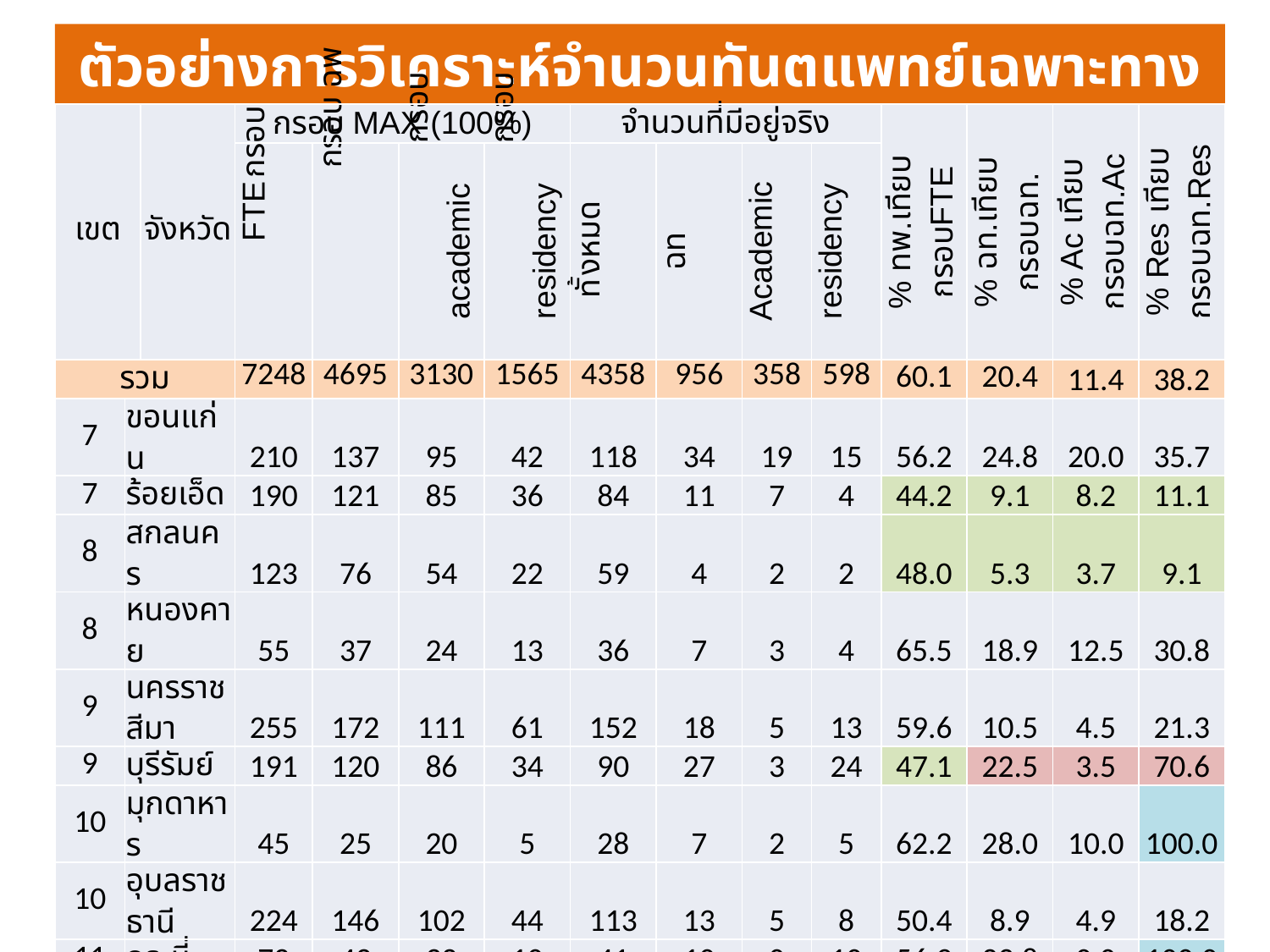

ตัวอย่างการวิเคราะห์จำนวนทันตแพทย์เฉพาะทางตามจังหวัด
| เขต |  | จังหวัด | กรอบ MAX (100%) |  |  |  | จำนวนที่มีอยู่จริง |  |  |  | % ทพ.เทียบ กรอบFTE | % ฉท.เทียบ กรอบฉท. | % Ac เทียบ กรอบฉท.Ac | % Res เทียบ กรอบฉท.Res |
| --- | --- | --- | --- | --- | --- | --- | --- | --- | --- | --- | --- | --- | --- | --- |
|  |  |  | กรอบ FTE | กรอบ ฉพ | กรอบ academic | กรอบ residency | ทั้งหมด | ฉท | Academic | residency |  |  |  |  |
| รวม |  |  | 7248 | 4695 | 3130 | 1565 | 4358 | 956 | 358 | 598 | 60.1 | 20.4 | 11.4 | 38.2 |
| 7 | ขอนแก่น |  | 210 | 137 | 95 | 42 | 118 | 34 | 19 | 15 | 56.2 | 24.8 | 20.0 | 35.7 |
| 7 | ร้อยเอ็ด |  | 190 | 121 | 85 | 36 | 84 | 11 | 7 | 4 | 44.2 | 9.1 | 8.2 | 11.1 |
| 8 | สกลนคร |  | 123 | 76 | 54 | 22 | 59 | 4 | 2 | 2 | 48.0 | 5.3 | 3.7 | 9.1 |
| 8 | หนองคาย |  | 55 | 37 | 24 | 13 | 36 | 7 | 3 | 4 | 65.5 | 18.9 | 12.5 | 30.8 |
| 9 | นครราชสีมา |  | 255 | 172 | 111 | 61 | 152 | 18 | 5 | 13 | 59.6 | 10.5 | 4.5 | 21.3 |
| 9 | บุรีรัมย์ |  | 191 | 120 | 86 | 34 | 90 | 27 | 3 | 24 | 47.1 | 22.5 | 3.5 | 70.6 |
| 10 | มุกดาหาร |  | 45 | 25 | 20 | 5 | 28 | 7 | 2 | 5 | 62.2 | 28.0 | 10.0 | 100.0 |
| 10 | อุบลราชธานี |  | 224 | 146 | 102 | 44 | 113 | 13 | 5 | 8 | 50.4 | 8.9 | 4.9 | 18.2 |
| 11 | กระบี่ |  | 72 | 42 | 32 | 10 | 41 | 10 | 0 | 10 | 56.9 | 23.8 | 0.0 | 100.0 |
| 11 | ภูเก็ต |  | 47 | 38 | 17 | 21 | 50 | 13 | 0 | 13 | 106.4 | 34.2 | 0.0 | 61.9 |
| 11 | ระนอง |  | 37 | 24 | 14 | 10 | 17 | 3 | 2 | 1 | 45.9 | 12.5 | 14.3 | 10.0 |
| 12 | นราธิวาส |  | 80 | 50 | 34 | 16 | 41 | 6 | 3 | 3 | 51.3 | 12.0 | 8.8 | 18.8 |
| 12 | สตูล |  | 39 | 25 | 17 | 8 | 33 | 6 | 0 | 6 | 84.6 | 24.0 | 0.0 | 75.0 |